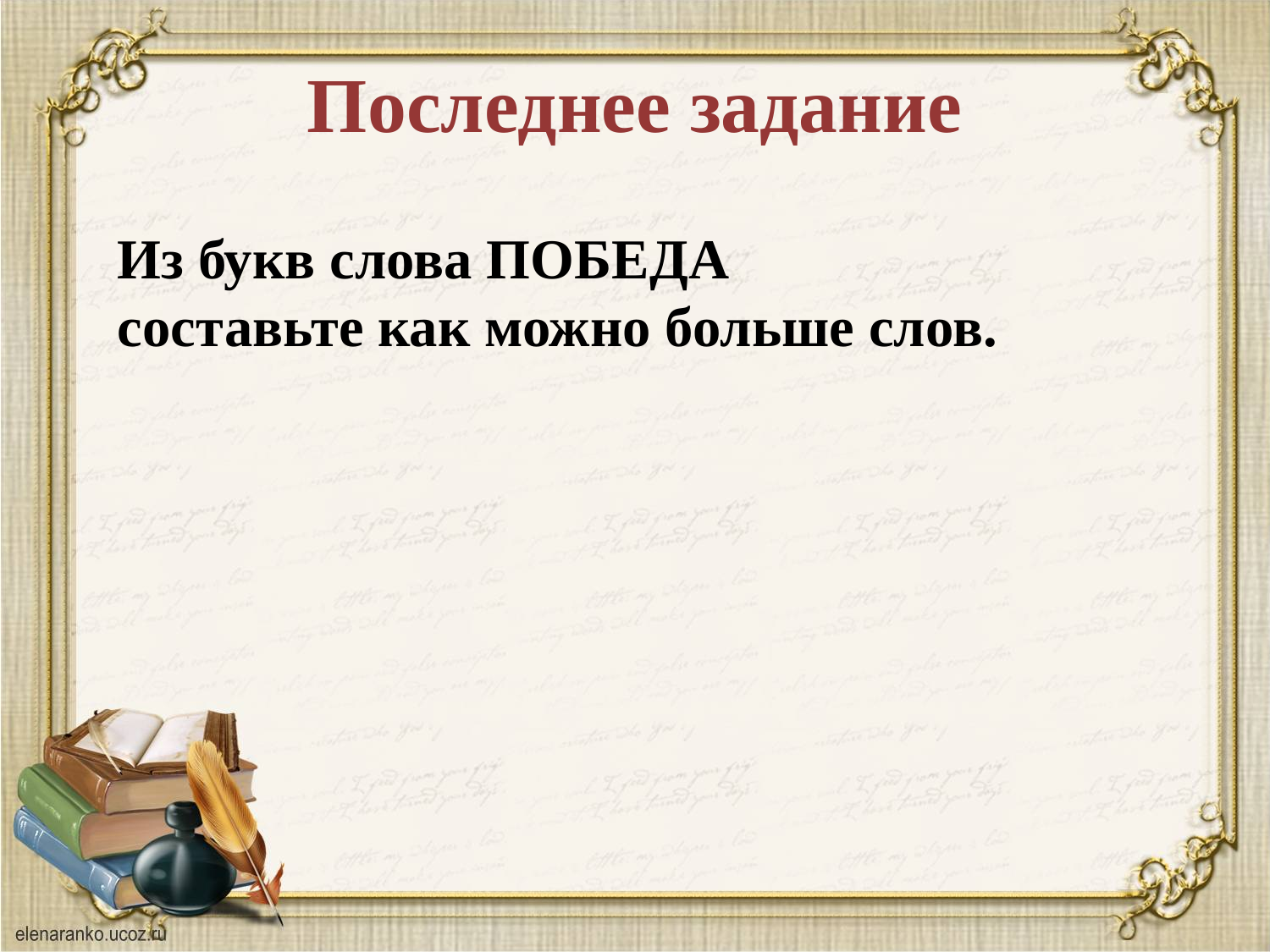

# Последнее задание
Из букв слова ПОБЕДА
составьте как можно больше слов.